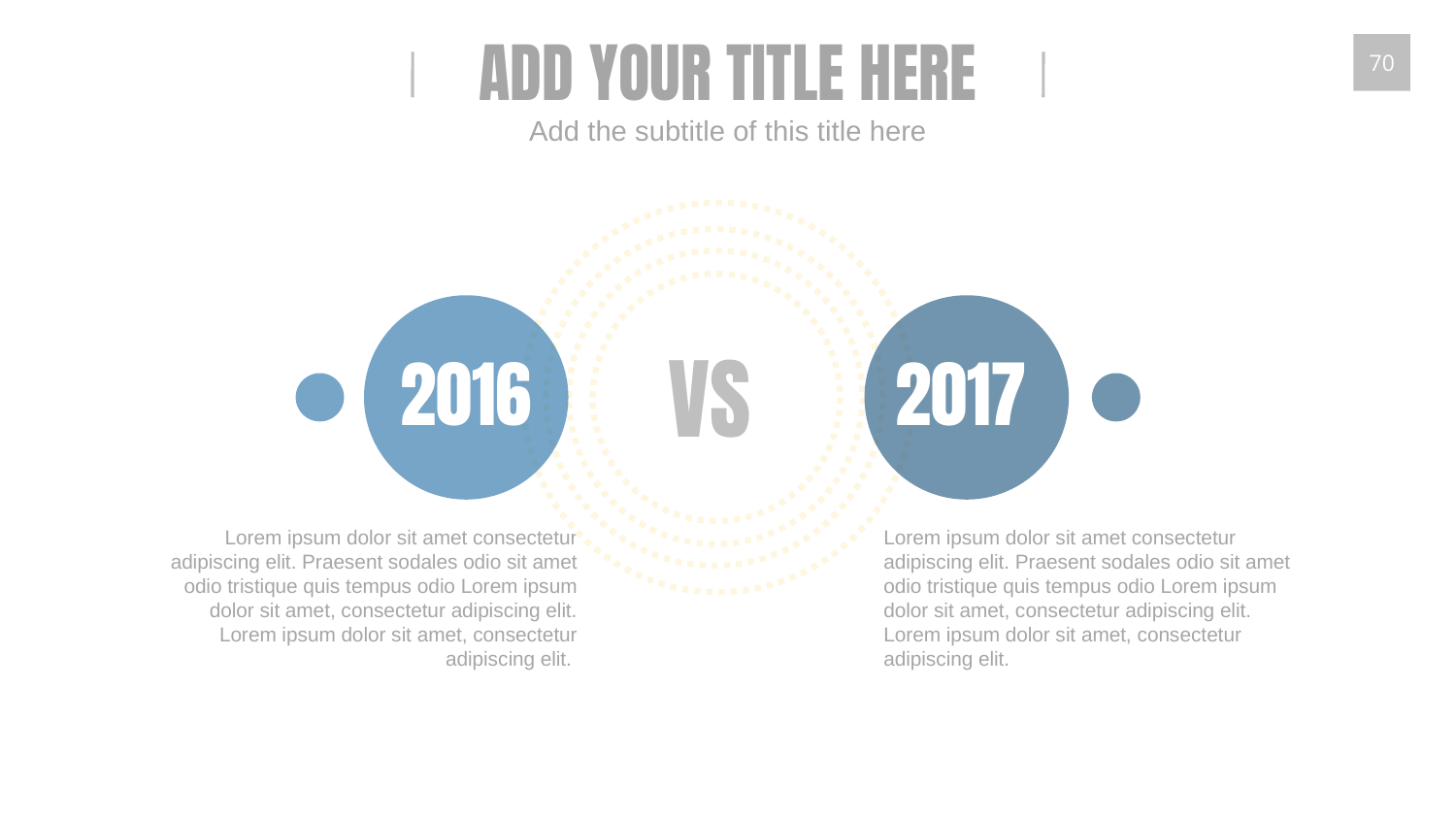

ADD YOUR TITLE HERE
Add the subtitle of this title here
70

VS
2016
2017

Lorem ipsum dolor sit amet consectetur adipiscing elit. Praesent sodales odio sit amet odio tristique quis tempus odio Lorem ipsum dolor sit amet, consectetur adipiscing elit. Lorem ipsum dolor sit amet, consectetur adipiscing elit.
Lorem ipsum dolor sit amet consectetur adipiscing elit. Praesent sodales odio sit amet odio tristique quis tempus odio Lorem ipsum dolor sit amet, consectetur adipiscing elit. Lorem ipsum dolor sit amet, consectetur adipiscing elit.